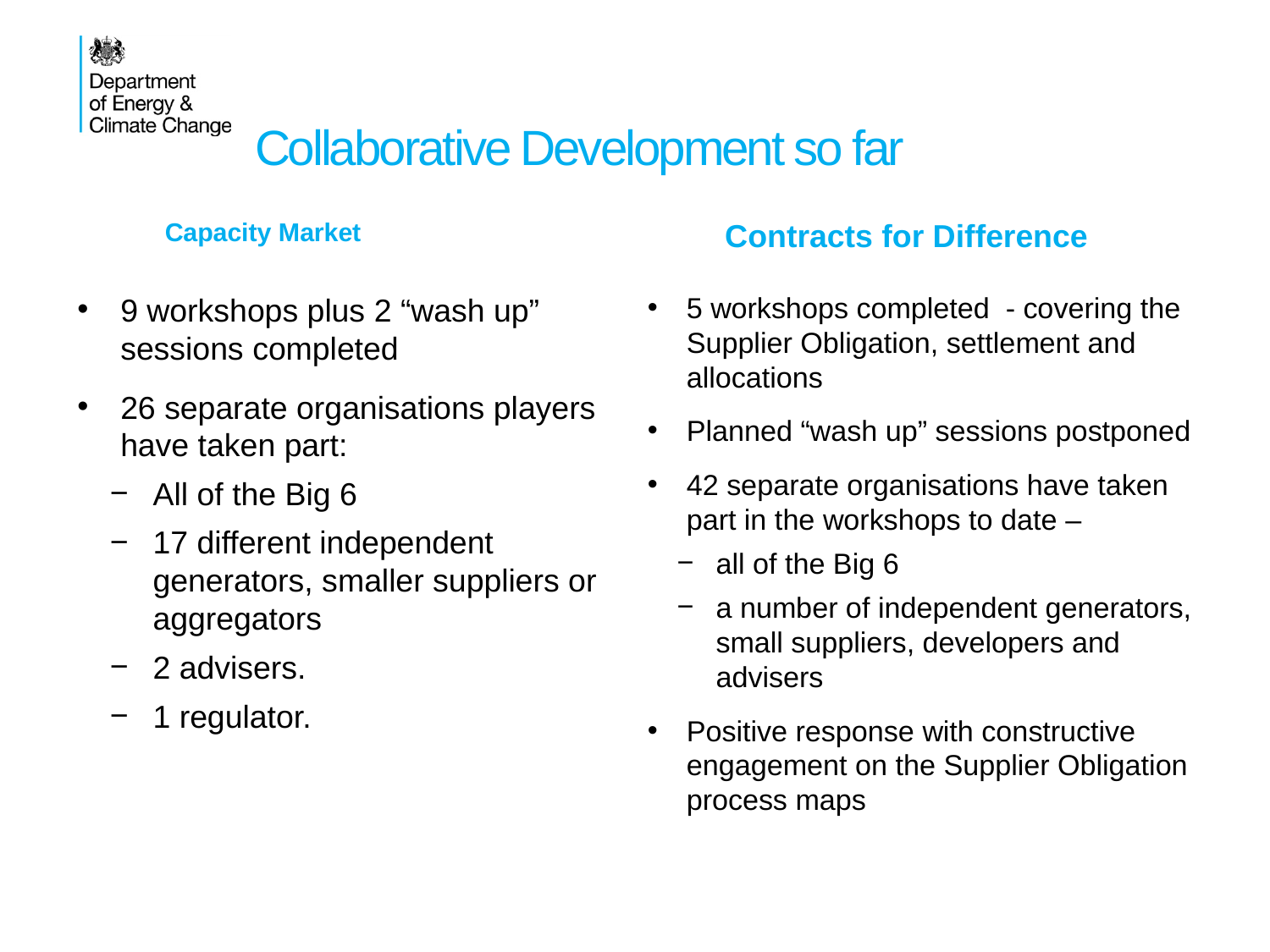

# Collaborative Development so far
Capacity Market
Contracts for Difference
9 workshops plus 2 “wash up” sessions completed
26 separate organisations players have taken part:
All of the Big 6
17 different independent generators, smaller suppliers or aggregators
2 advisers.
1 regulator.

5 workshops completed  - covering the Supplier Obligation, settlement and allocations
Planned “wash up” sessions postponed
42 separate organisations have taken part in the workshops to date –
all of the Big 6
a number of independent generators, small suppliers, developers and advisers
Positive response with constructive engagement on the Supplier Obligation process maps